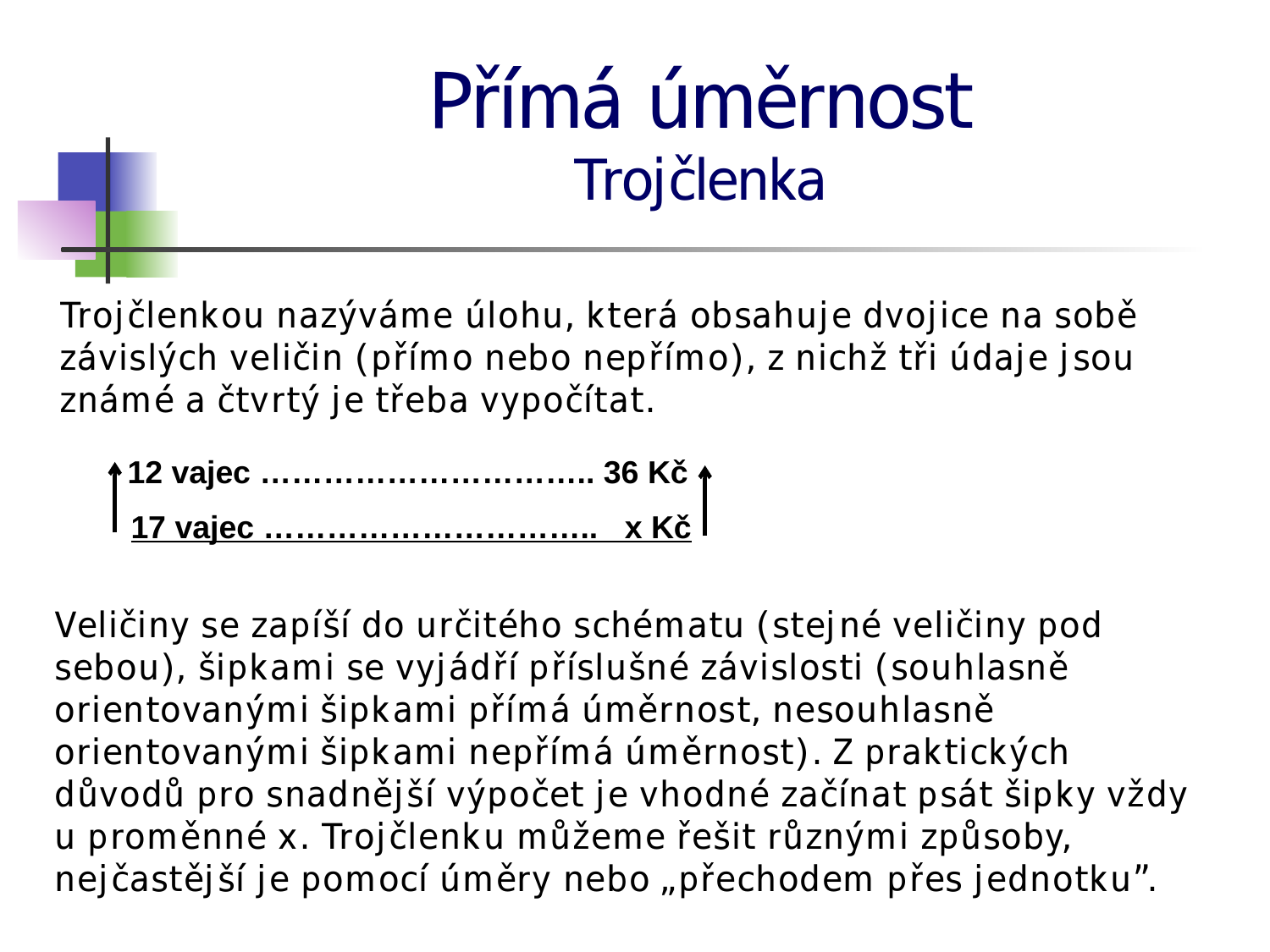

# Přímá úměrnost Trojčlenka
Trojčlenkou nazýváme úlohu, která obsahuje dvojice na sobě závislých veličin (přímo nebo nepřímo), z nichž tři údaje jsou známé a čtvrtý je třeba vypočítat.
12 vajec ………………………….. 36 Kč
17 vajec …………………………..   x Kč
Veličiny se zapíší do určitého schématu (stejné veličiny pod sebou), šipkami se vyjádří příslušné závislosti (souhlasně orientovanými šipkami přímá úměrnost, nesouhlasně orientovanými šipkami nepřímá úměrnost). Z praktických důvodů pro snadnější výpočet je vhodné začínat psát šipky vždy u proměnné x. Trojčlenku můžeme řešit různými způsoby, nejčastější je pomocí úměry nebo „přechodem přes jednotku”.